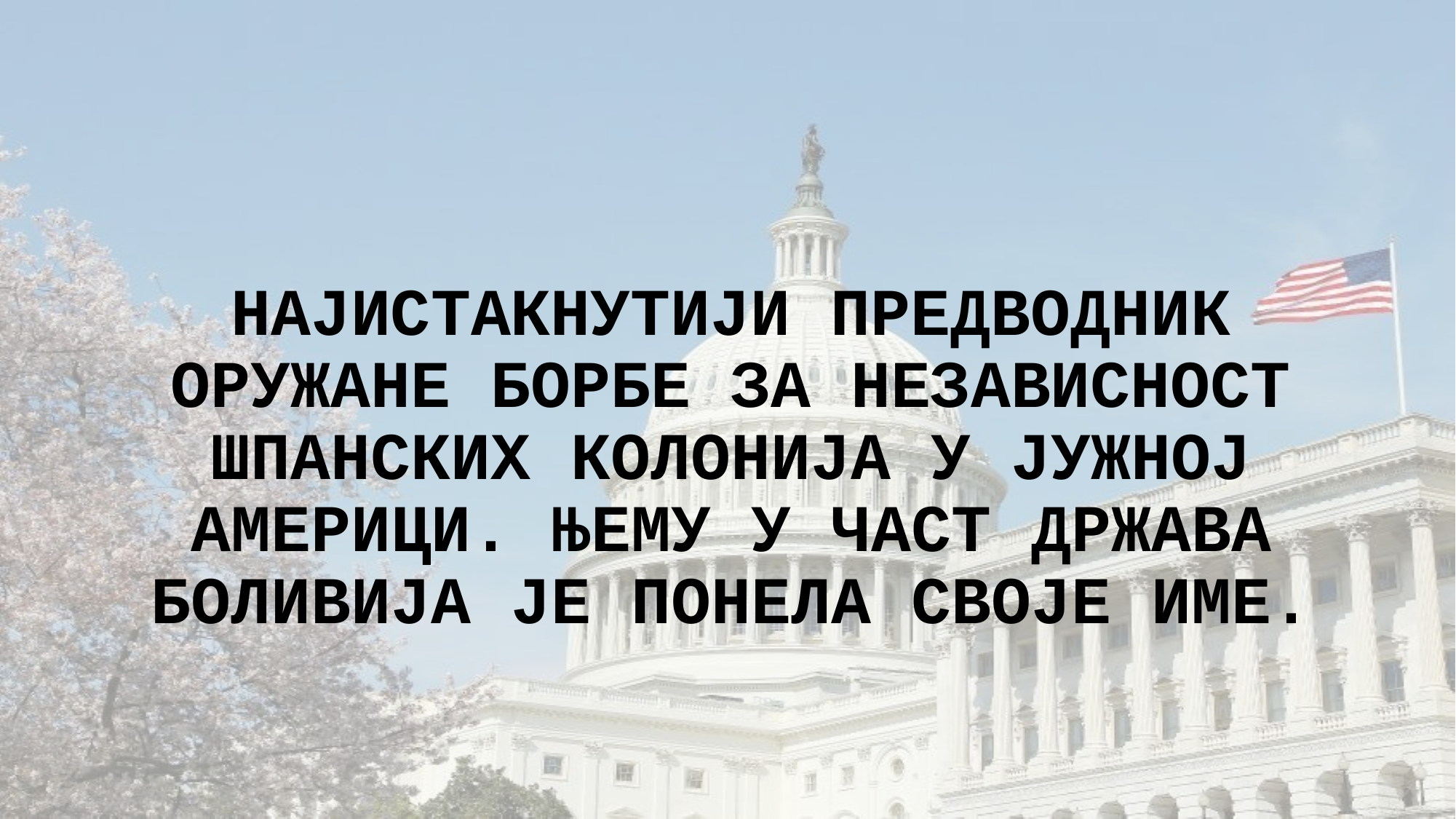

# НАЈИСТАКНУТИЈИ ПРЕДВОДНИК ОРУЖАНЕ БОРБЕ ЗА НЕЗАВИСНОСТ ШПАНСКИХ КОЛОНИЈА У ЈУЖНОЈ АМЕРИЦИ. ЊЕМУ У ЧАСТ ДРЖАВА БОЛИВИЈА ЈЕ ПОНЕЛА СВОЈЕ ИМЕ.